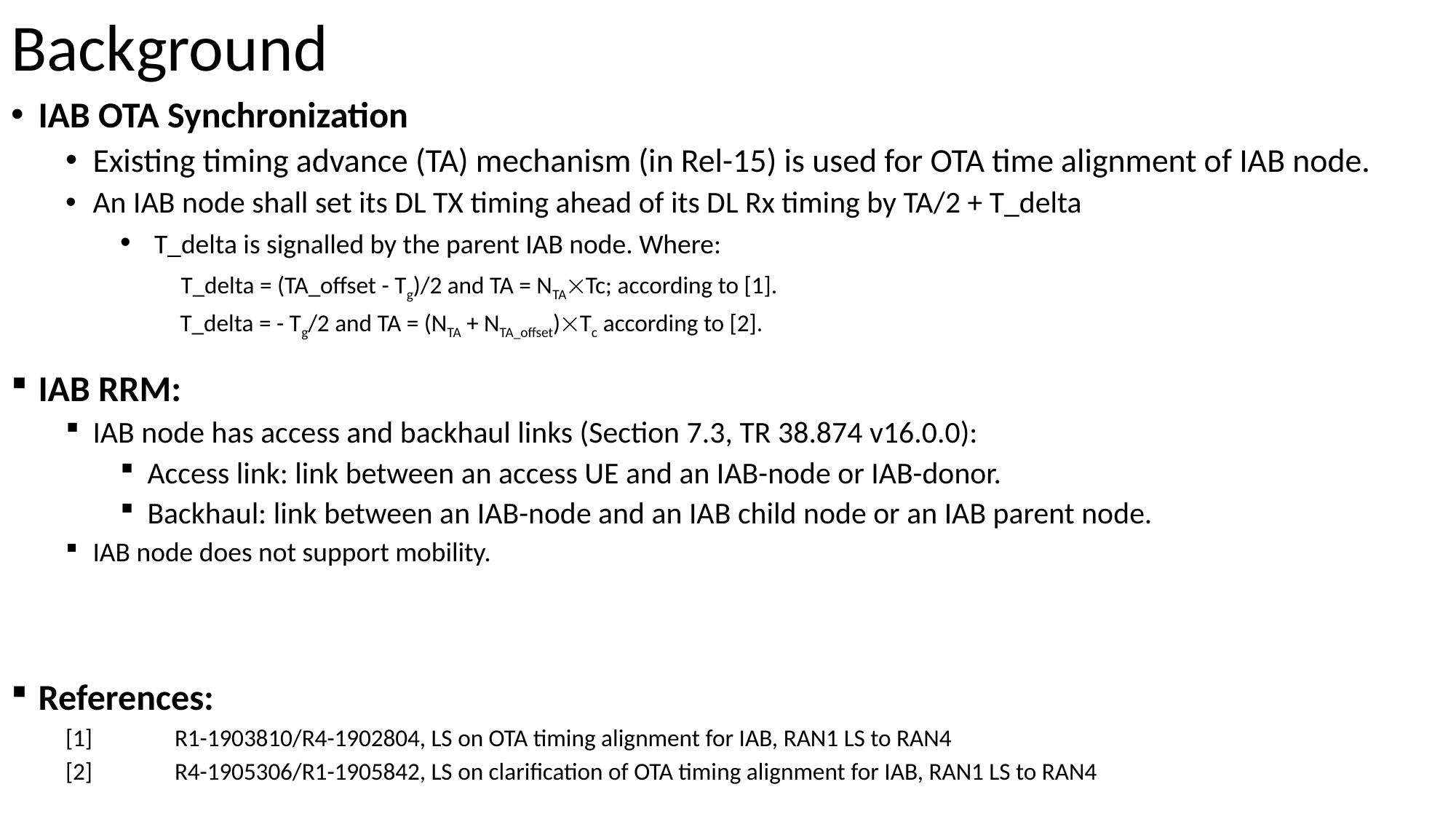

# Background
IAB OTA Synchronization
Existing timing advance (TA) mechanism (in Rel-15) is used for OTA time alignment of IAB node.
An IAB node shall set its DL TX timing ahead of its DL Rx timing by TA/2 + T_delta
 T_delta is signalled by the parent IAB node. Where:
 T_delta = (TA_offset - Tg)/2 and TA = NTA×Tc; according to [1].
 T_delta = - Tg/2 and TA = (NTA + NTA_offset)×Tc according to [2].

IAB RRM:
IAB node has access and backhaul links (Section 7.3, TR 38.874 v16.0.0):
Access link: link between an access UE and an IAB-node or IAB-donor.
Backhaul: link between an IAB-node and an IAB child node or an IAB parent node.
IAB node does not support mobility.

References:
[1]	R1-1903810/R4-1902804, LS on OTA timing alignment for IAB, RAN1 LS to RAN4
[2]	R4-1905306/R1-1905842, LS on clarification of OTA timing alignment for IAB, RAN1 LS to RAN4